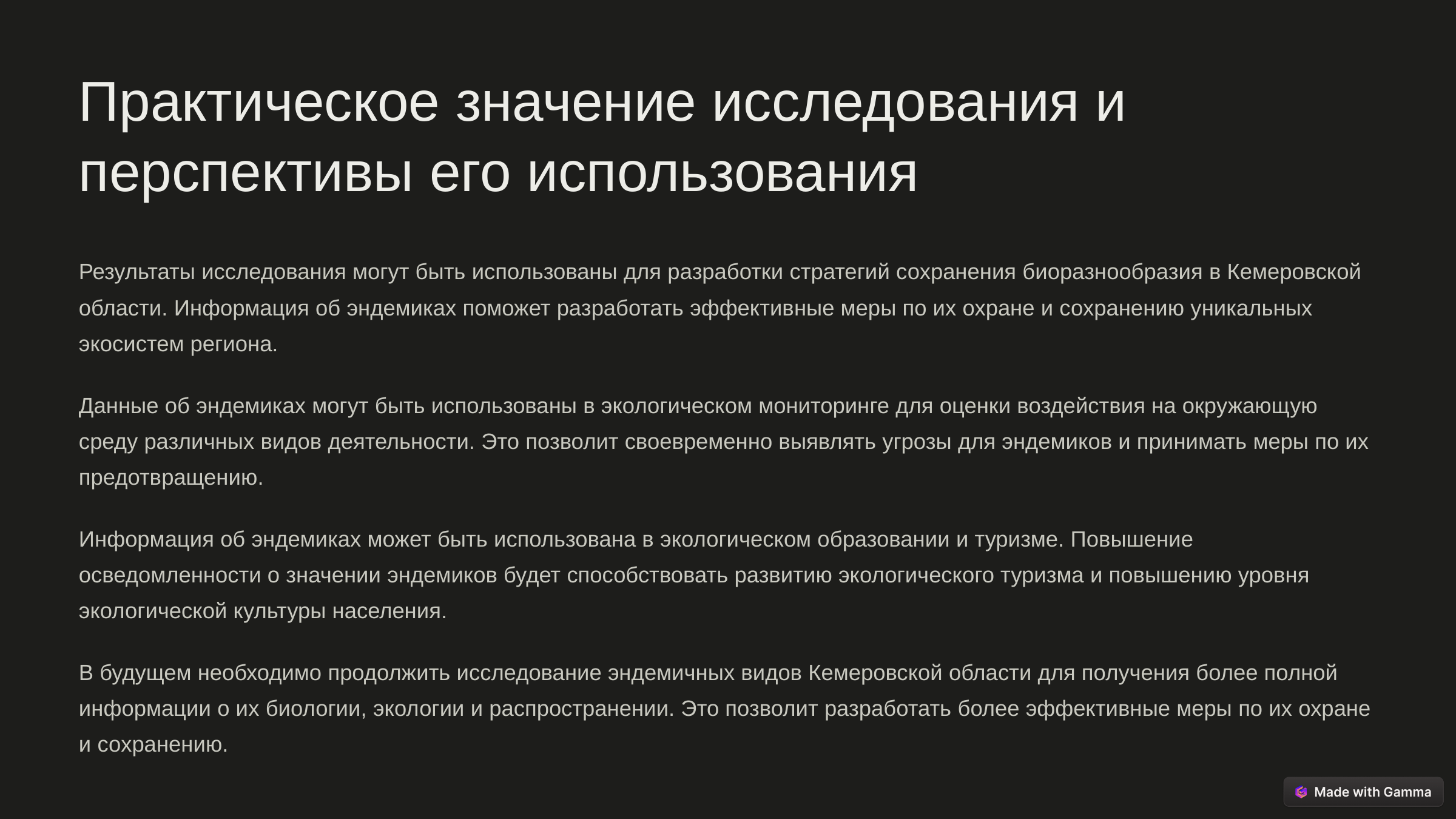

Практическое значение исследования и перспективы его использования
Результаты исследования могут быть использованы для разработки стратегий сохранения биоразнообразия в Кемеровской области. Информация об эндемиках поможет разработать эффективные меры по их охране и сохранению уникальных экосистем региона.
Данные об эндемиках могут быть использованы в экологическом мониторинге для оценки воздействия на окружающую среду различных видов деятельности. Это позволит своевременно выявлять угрозы для эндемиков и принимать меры по их предотвращению.
Информация об эндемиках может быть использована в экологическом образовании и туризме. Повышение осведомленности о значении эндемиков будет способствовать развитию экологического туризма и повышению уровня экологической культуры населения.
В будущем необходимо продолжить исследование эндемичных видов Кемеровской области для получения более полной информации о их биологии, экологии и распространении. Это позволит разработать более эффективные меры по их охране и сохранению.